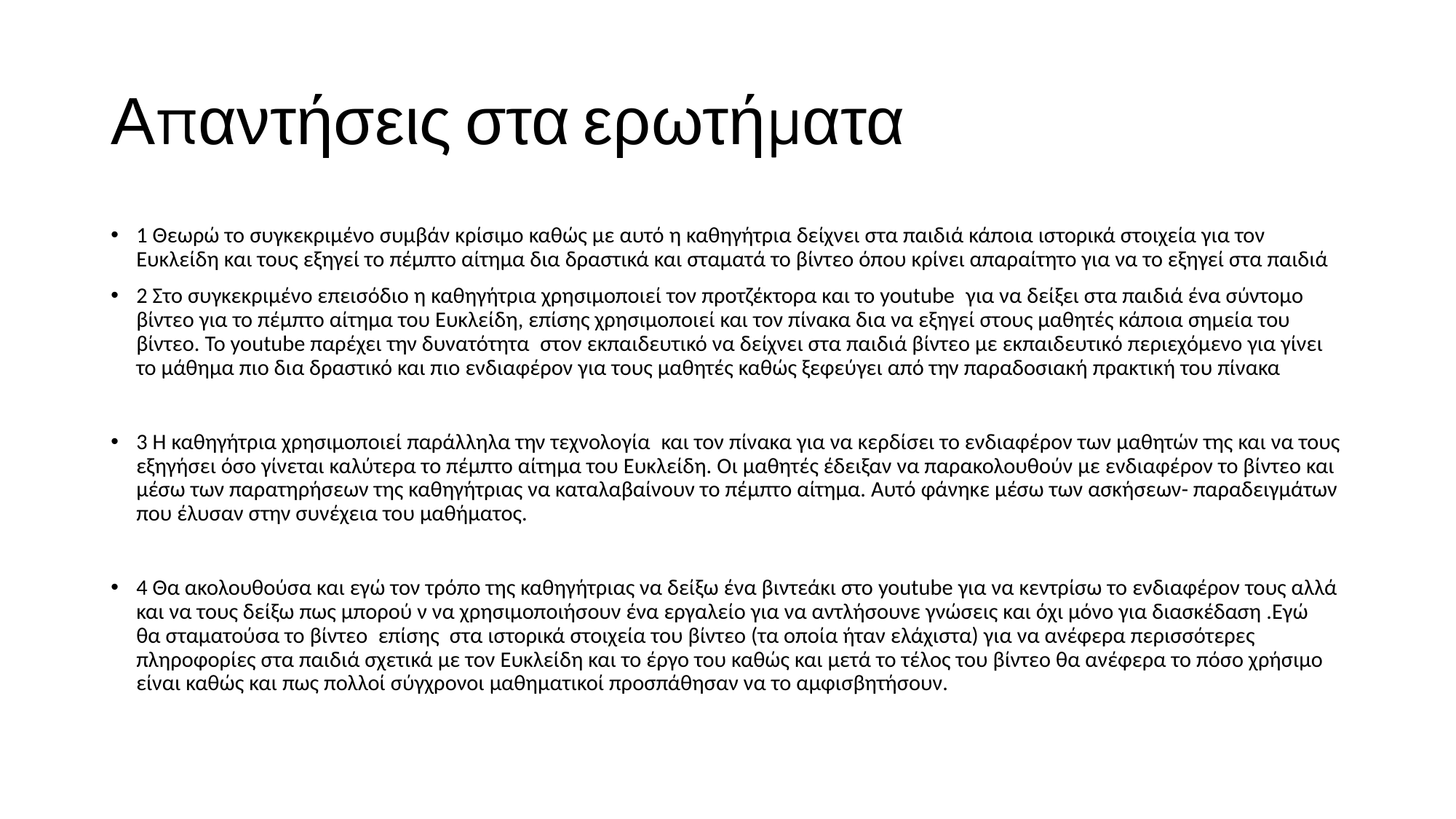

# Απαντήσεις στα ερωτήματα
1 Θεωρώ το συγκεκριμένο συμβάν κρίσιμο καθώς με αυτό η καθηγήτρια δείχνει στα παιδιά κάποια ιστορικά στοιχεία για τον Ευκλείδη και τους εξηγεί το πέμπτο αίτημα δια δραστικά και σταματά το βίντεο όπου κρίνει απαραίτητο για να το εξηγεί στα παιδιά
2 Στο συγκεκριμένο επεισόδιο η καθηγήτρια χρησιμοποιεί τον προτζέκτορα και το youtube  για να δείξει στα παιδιά ένα σύντομο βίντεο για το πέμπτο αίτημα του Ευκλείδη, επίσης χρησιμοποιεί και τον πίνακα δια να εξηγεί στους μαθητές κάποια σημεία του βίντεο. Το youtube παρέχει την δυνατότητα  στον εκπαιδευτικό να δείχνει στα παιδιά βίντεο με εκπαιδευτικό περιεχόμενο για γίνει το μάθημα πιο δια δραστικό και πιο ενδιαφέρον για τους μαθητές καθώς ξεφεύγει από την παραδοσιακή πρακτική του πίνακα

3 Η καθηγήτρια χρησιμοποιεί παράλληλα την τεχνολογία  και τον πίνακα για να κερδίσει το ενδιαφέρον των μαθητών της και να τους εξηγήσει όσο γίνεται καλύτερα το πέμπτο αίτημα του Ευκλείδη. Οι μαθητές έδειξαν να παρακολουθούν με ενδιαφέρον το βίντεο και μέσω των παρατηρήσεων της καθηγήτριας να καταλαβαίνουν το πέμπτο αίτημα. Αυτό φάνηκε μέσω των ασκήσεων- παραδειγμάτων που έλυσαν στην συνέχεια του μαθήματος.

4 Θα ακολουθούσα και εγώ τον τρόπο της καθηγήτριας να δείξω ένα βιντεάκι στο youtube για να κεντρίσω το ενδιαφέρον τους αλλά και να τους δείξω πως μπορού ν να χρησιμοποιήσουν ένα εργαλείο για να αντλήσουνε γνώσεις και όχι μόνο για διασκέδαση .Εγώ  θα σταματούσα το βίντεο  επίσης  στα ιστορικά στοιχεία του βίντεο (τα οποία ήταν ελάχιστα) για να ανέφερα περισσότερες πληροφορίες στα παιδιά σχετικά με τον Ευκλείδη και το έργο του καθώς και μετά το τέλος του βίντεο θα ανέφερα το πόσο χρήσιμο είναι καθώς και πως πολλοί σύγχρονοι μαθηματικοί προσπάθησαν να το αμφισβητήσουν.